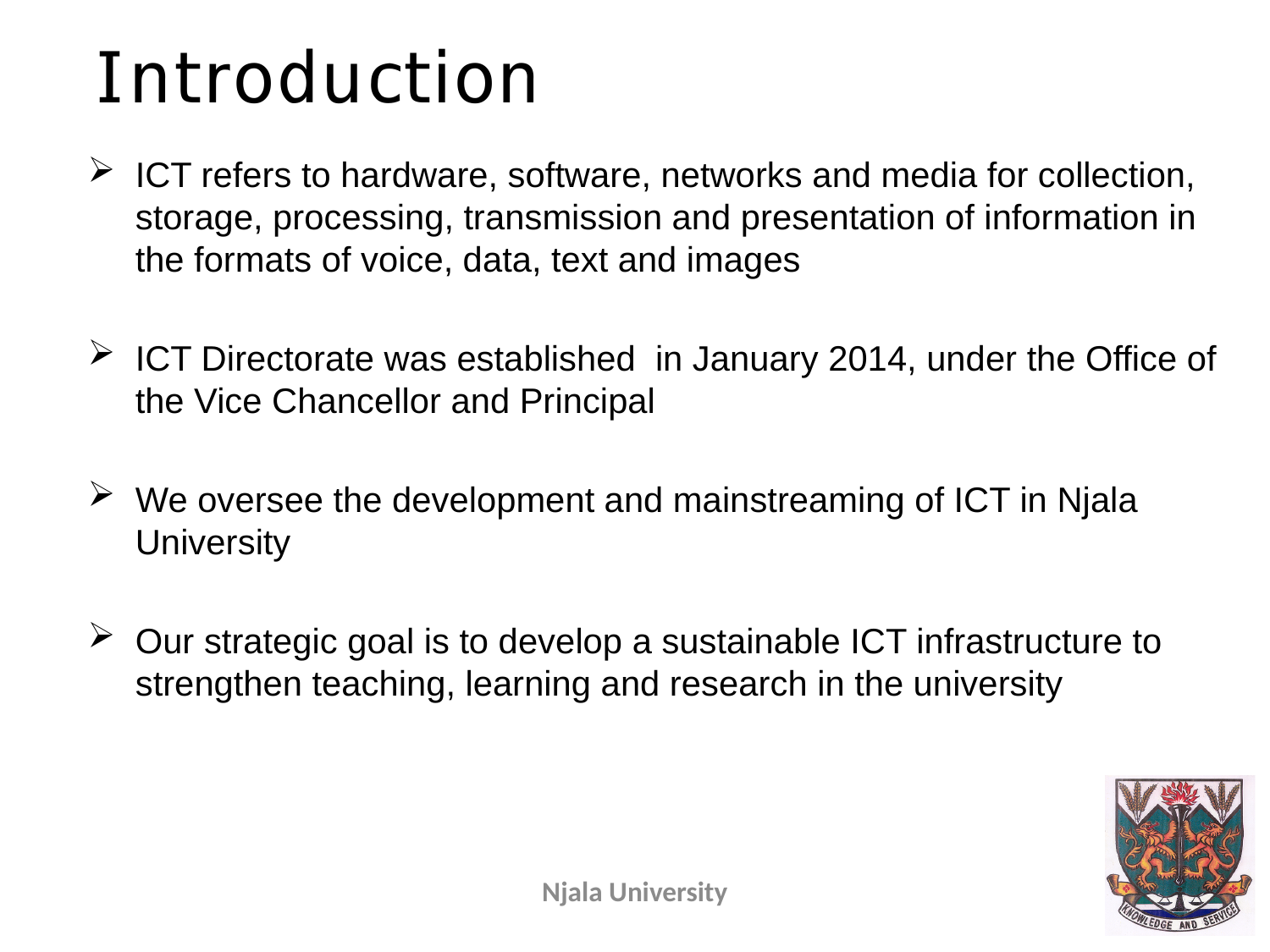

Introduction
ICT refers to hardware, software, networks and media for collection, storage, processing, transmission and presentation of information in the formats of voice, data, text and images

ICT Directorate was established  in January 2014, under the Office of the Vice Chancellor and Principal

We oversee the development and mainstreaming of ICT in Njala University

Our strategic goal is to develop a sustainable ICT infrastructure to strengthen teaching, learning and research in the university
Njala University